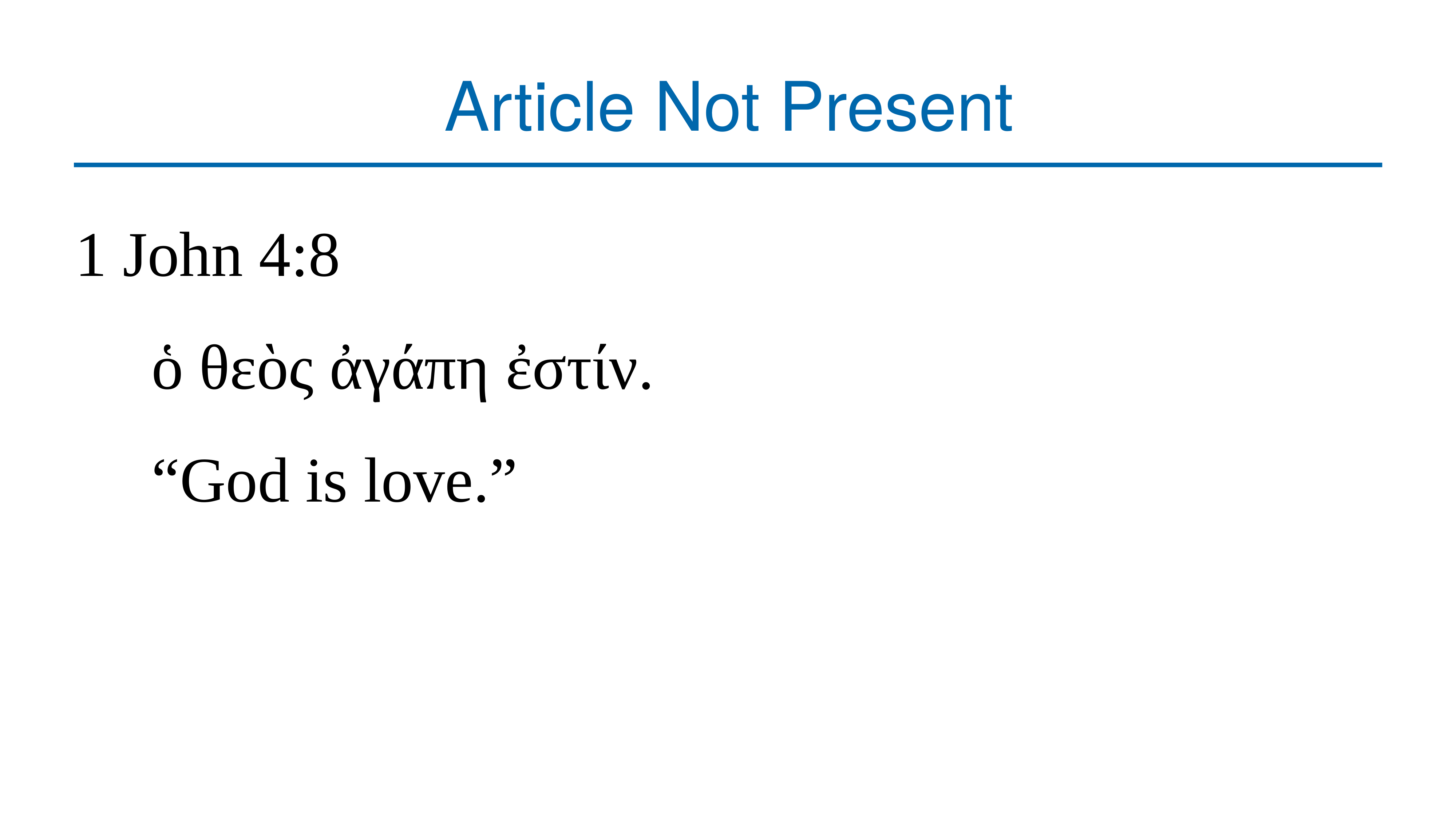

# Article Not Present
1 John 4:8
ὁ θεὸς ἀγάπη ἐστίν.
“God is love.”